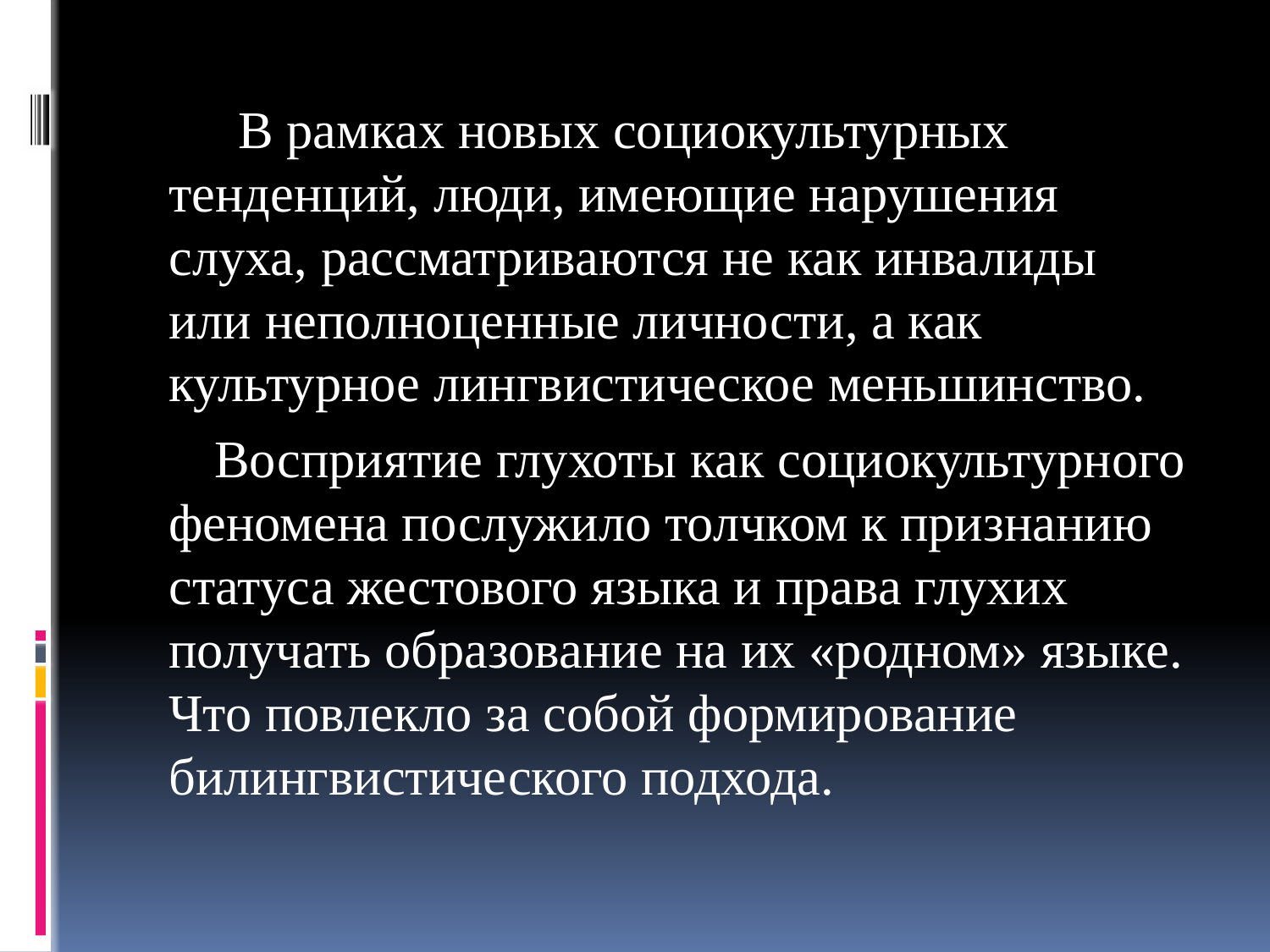

В рамках новых социокультурных тенденций, люди, имеющие нарушения слуха, рассматриваются не как инвалиды или неполноценные личности, а как культурное лингвистическое меньшинство.
       Восприятие глухоты как социокультурного феномена послужило толчком к признанию статуса жестового языка и права глухих получать образование на их «родном» языке. Что повлекло за собой формирование билингвистического подхода.